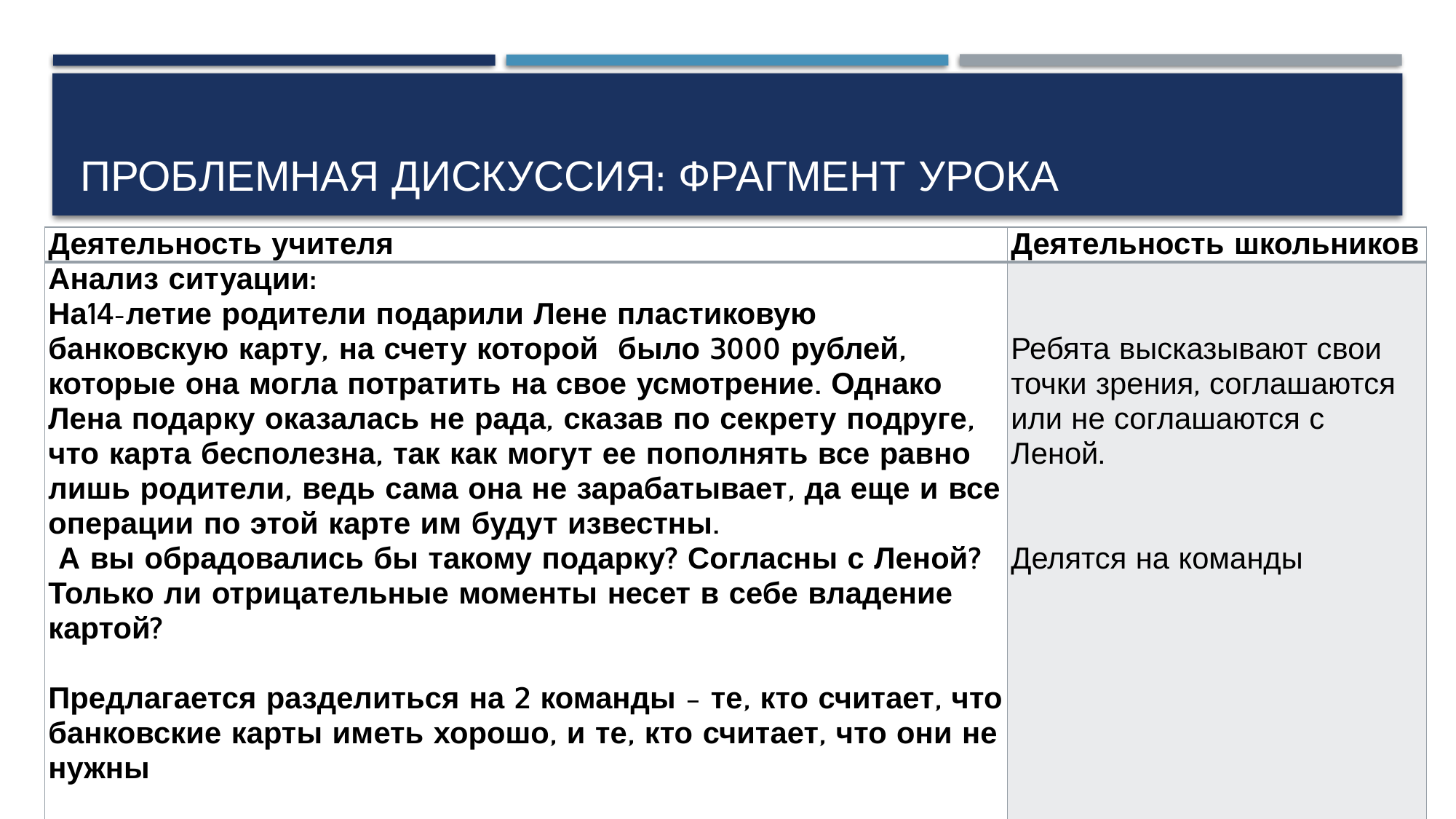

# ПРОБЛЕМНАЯ ДИСКУССИЯ: ФРАГМЕНТ УРОКА
| Деятельность учителя | Деятельность школьников |
| --- | --- |
| Анализ ситуации: На14-летие родители подарили Лене пластиковую банковскую карту, на счету которой было 3000 рублей, которые она могла потратить на свое усмотрение. Однако Лена подарку оказалась не рада, сказав по секрету подруге, что карта бесполезна, так как могут ее пополнять все равно лишь родители, ведь сама она не зарабатывает, да еще и все операции по этой карте им будут известны. А вы обрадовались бы такому подарку? Согласны с Леной? Только ли отрицательные моменты несет в себе владение картой?   Предлагается разделиться на 2 команды – те, кто считает, что банковские карты иметь хорошо, и те, кто считает, что они не нужны | Ребята высказывают свои точки зрения, соглашаются или не соглашаются с Леной.     Делятся на команды |